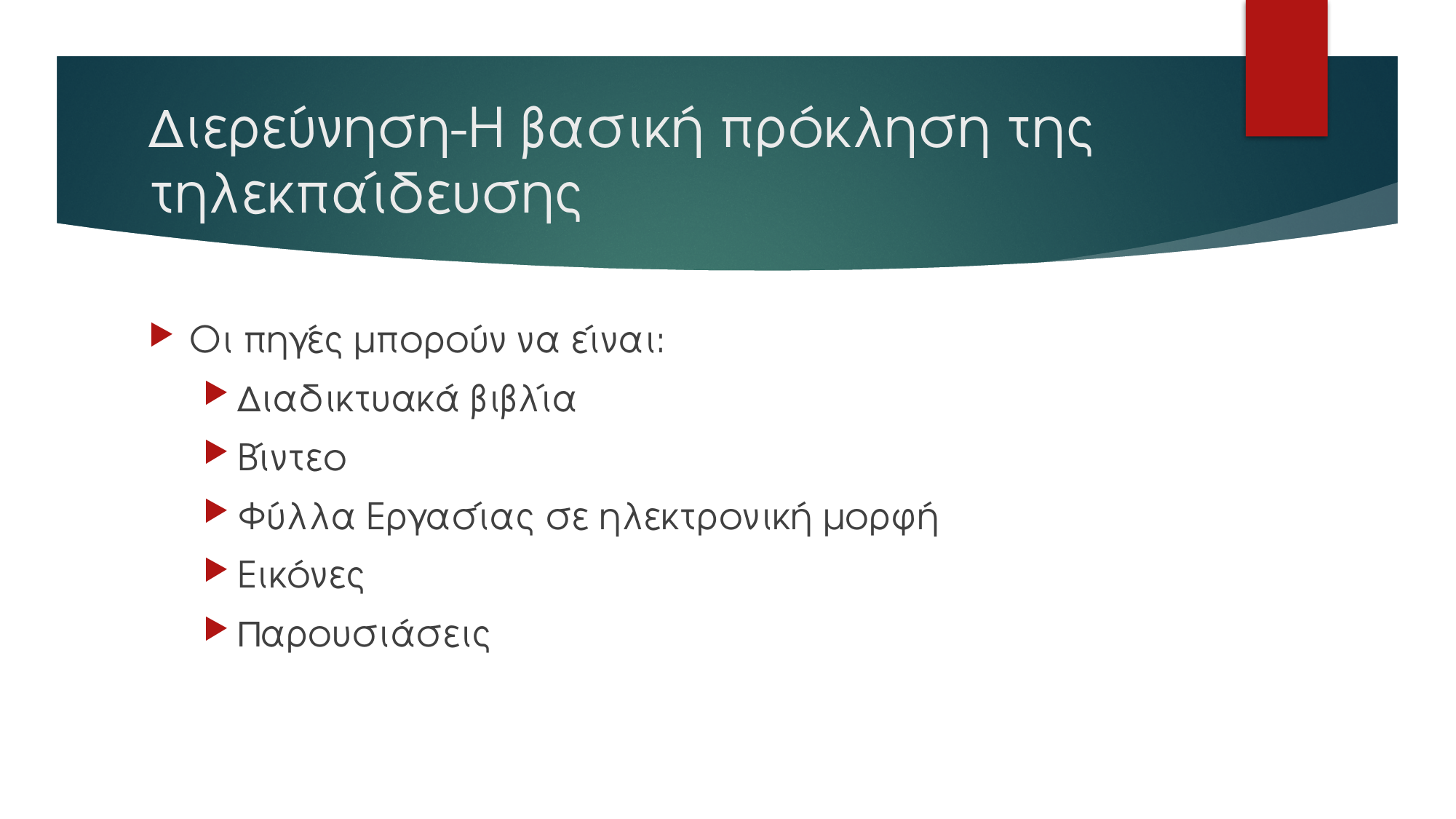

# Διερεύνηση-Η βασική πρόκληση της τηλεκπαίδευσης
Οι πηγές μπορούν να είναι:
Διαδικτυακά βιβλία
Βίντεο
Φύλλα Εργασίας σε ηλεκτρονική μορφή
Εικόνες
Παρουσιάσεις